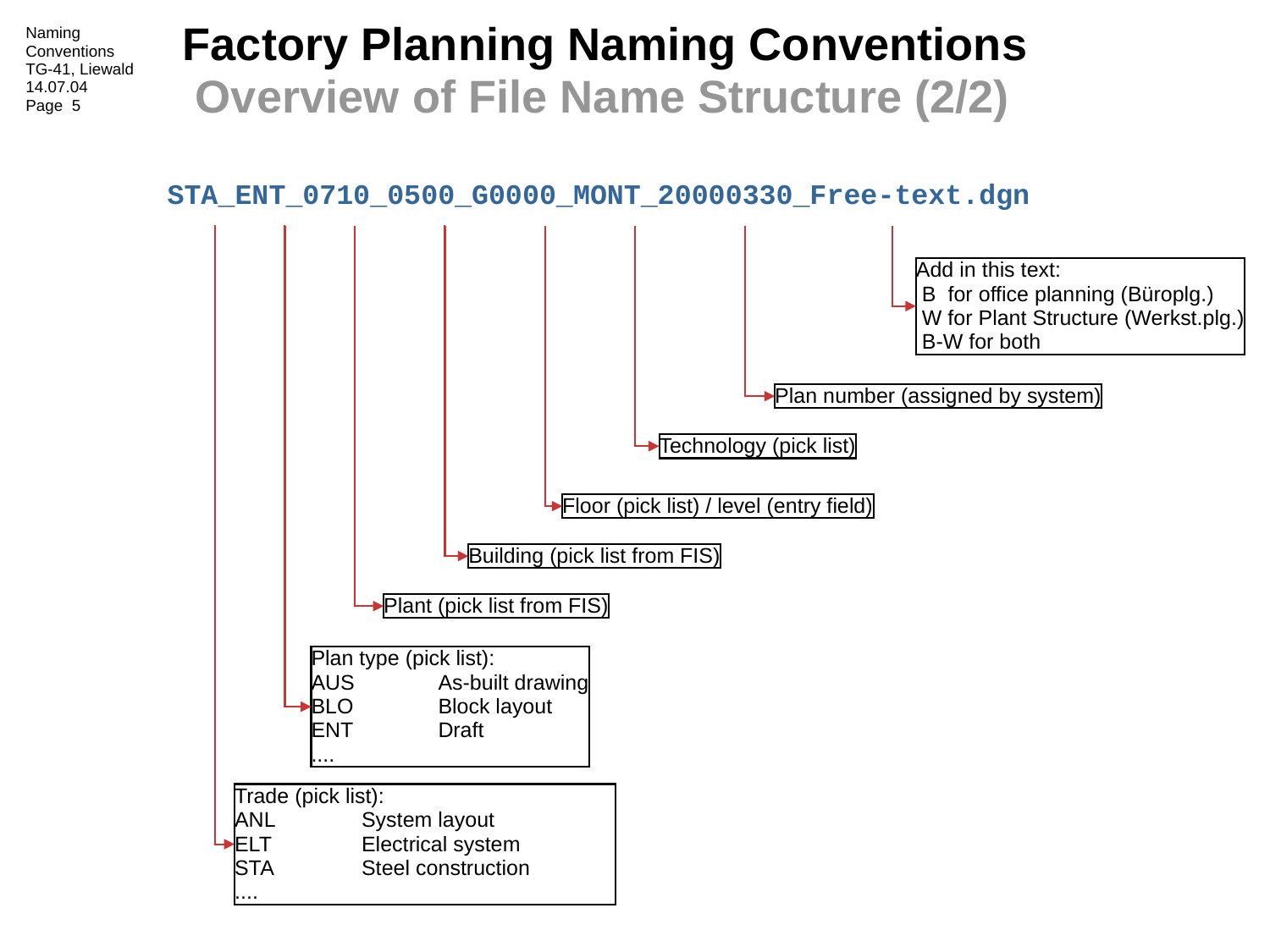

# Factory Planning Naming Conventions Overview of File Name Structure (2/2)
STA_ENT_0710_0500_G0000_MONT_20000330_Free-text.dgn
Add in this text:
 B  for office planning (Büroplg.)
 W for Plant Structure (Werkst.plg.)
 B-W for both
Plan number (assigned by system)
Technology (pick list)
Floor (pick list) / level (entry field)
Building (pick list from FIS)
Plant (pick list from FIS)
Plan type (pick list):
AUS	As-built drawing
BLO	Block layout
ENT	Draft
....
Trade (pick list):
ANL	System layout
ELT	Electrical system
STA	Steel construction
....